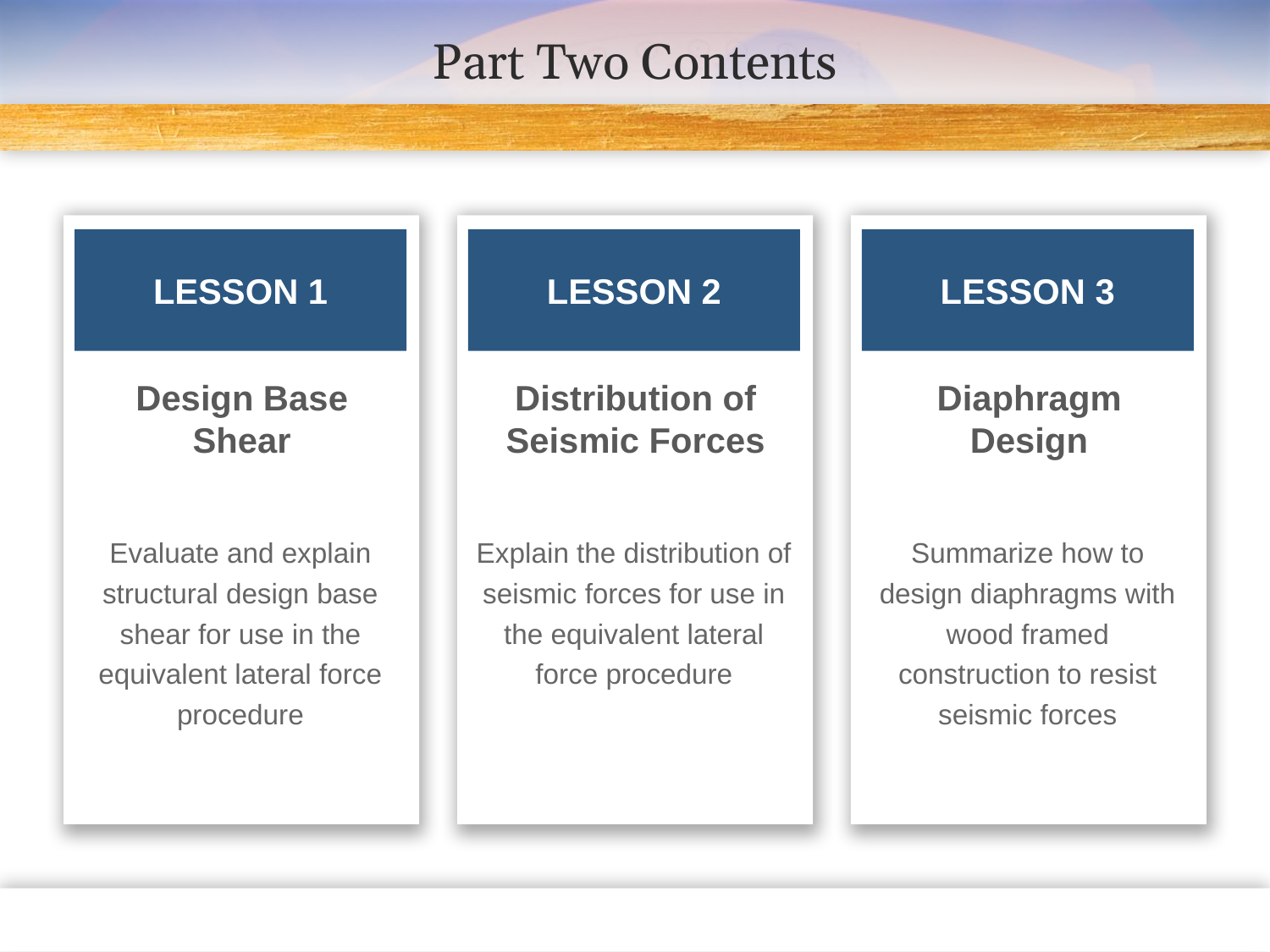

# Part Two Contents

LESSON 1
Design Base Shear
Evaluate and explain structural design base shear for use in the equivalent lateral force procedure

LESSON 2
Distribution of Seismic Forces
Explain the distribution of seismic forces for use in the equivalent lateral force procedure

LESSON 3
Diaphragm Design
Summarize how to design diaphragms with wood framed construction to resist seismic forces